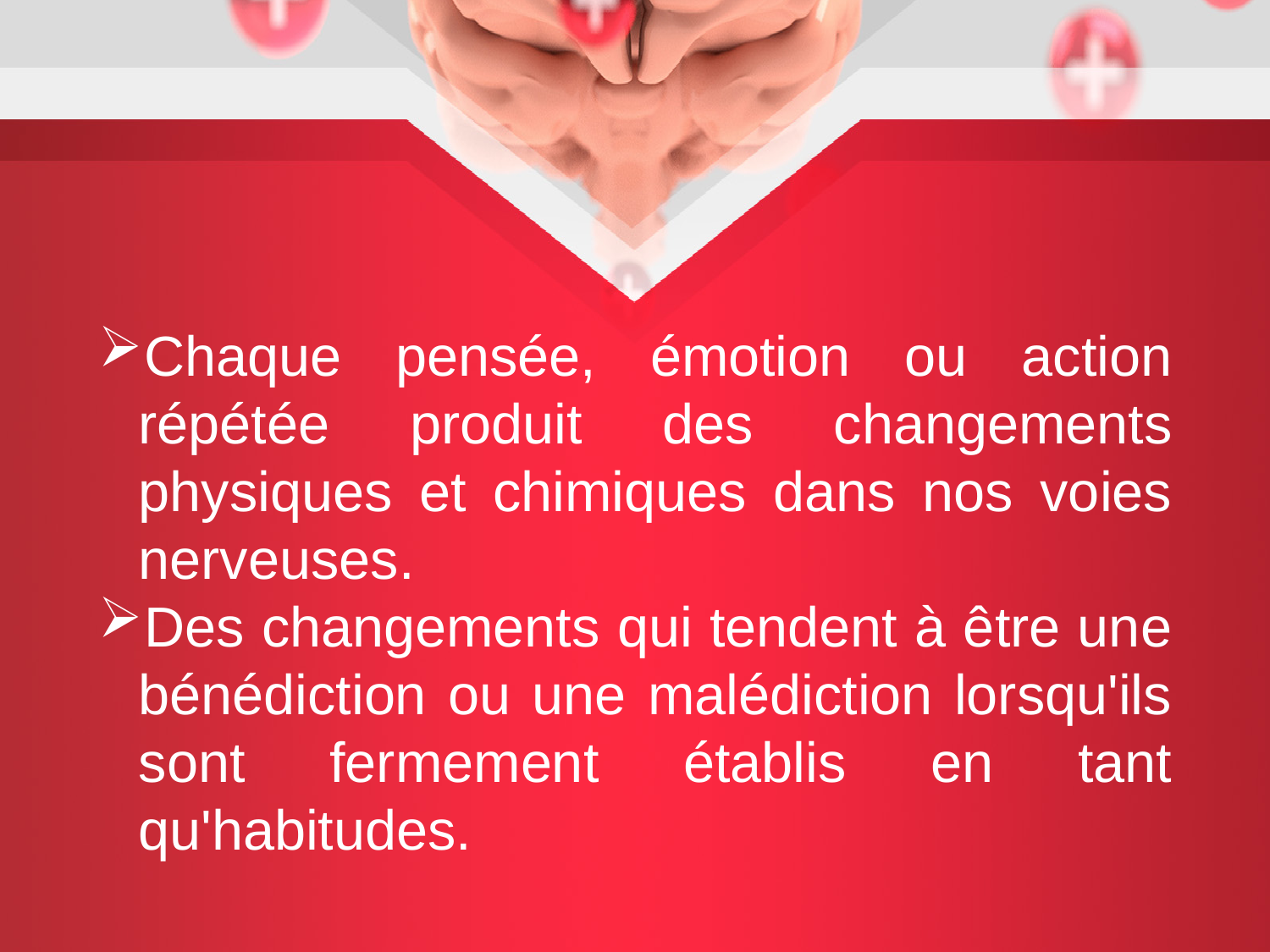

Chaque pensée, émotion ou action répétée produit des changements physiques et chimiques dans nos voies nerveuses.
Des changements qui tendent à être une bénédiction ou une malédiction lorsqu'ils sont fermement établis en tant qu'habitudes.